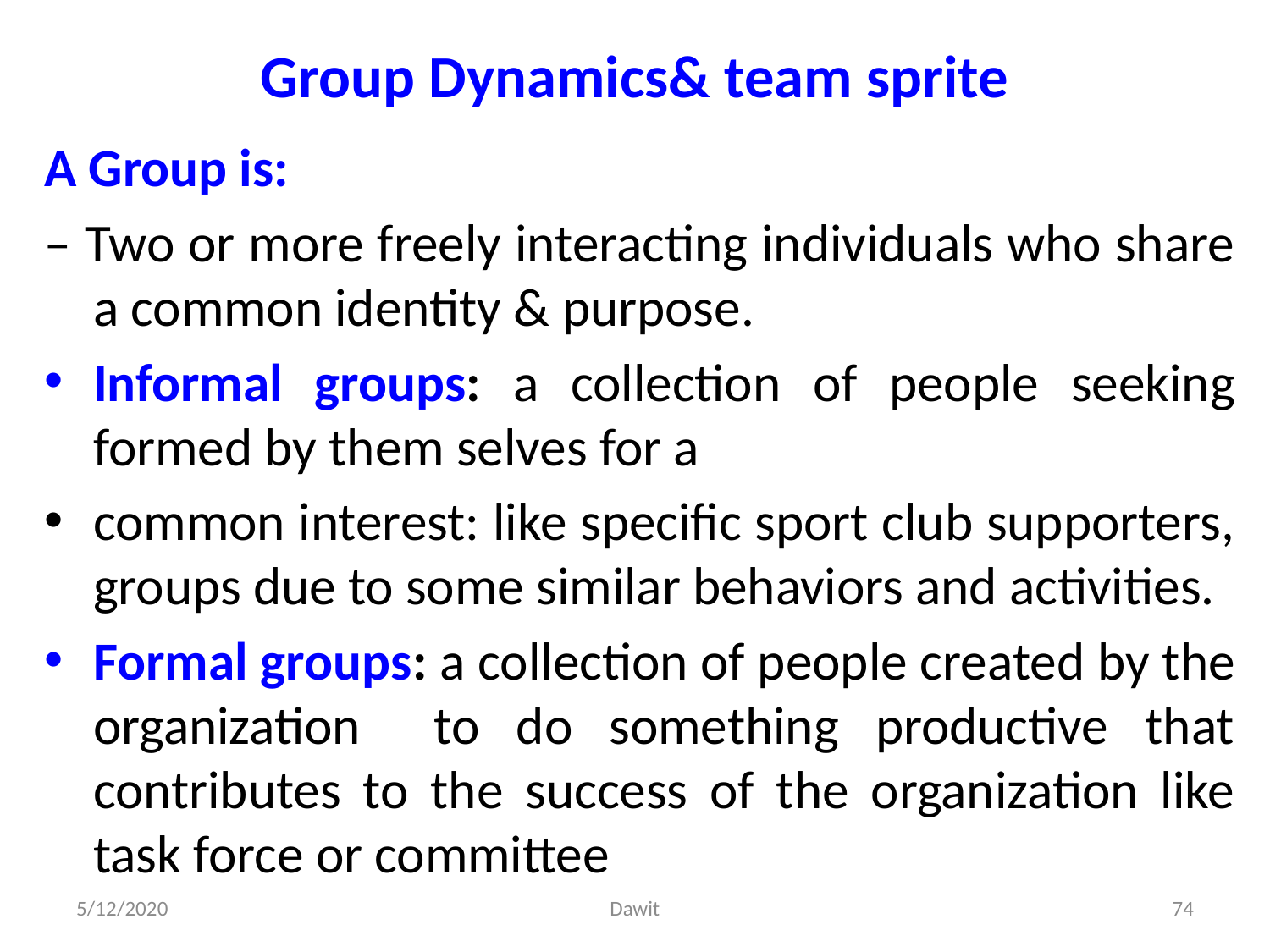

# Group Dynamics& team sprite
A Group is:
– Two or more freely interacting individuals who share a common identity & purpose.
Informal groups: a collection of people seeking formed by them selves for a
common interest: like specific sport club supporters, groups due to some similar behaviors and activities.
Formal groups: a collection of people created by the organization  to do something productive that contributes to the success of the organization like task force or committee
5/12/2020
Dawit
74